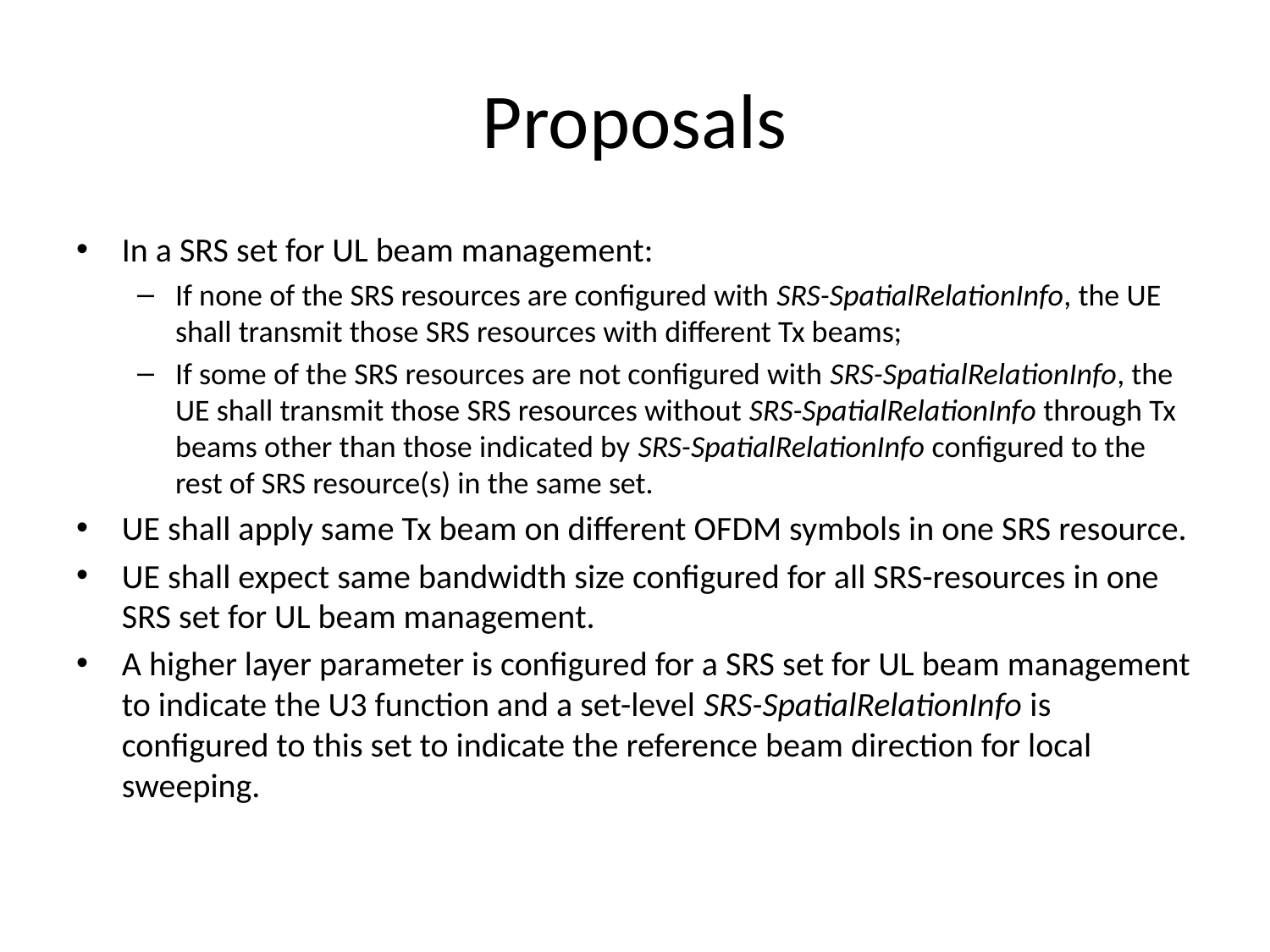

# Proposals
In a SRS set for UL beam management:
If none of the SRS resources are configured with SRS-SpatialRelationInfo, the UE shall transmit those SRS resources with different Tx beams;
If some of the SRS resources are not configured with SRS-SpatialRelationInfo, the UE shall transmit those SRS resources without SRS-SpatialRelationInfo through Tx beams other than those indicated by SRS-SpatialRelationInfo configured to the rest of SRS resource(s) in the same set.
UE shall apply same Tx beam on different OFDM symbols in one SRS resource.
UE shall expect same bandwidth size configured for all SRS-resources in one SRS set for UL beam management.
A higher layer parameter is configured for a SRS set for UL beam management to indicate the U3 function and a set-level SRS-SpatialRelationInfo is configured to this set to indicate the reference beam direction for local sweeping.